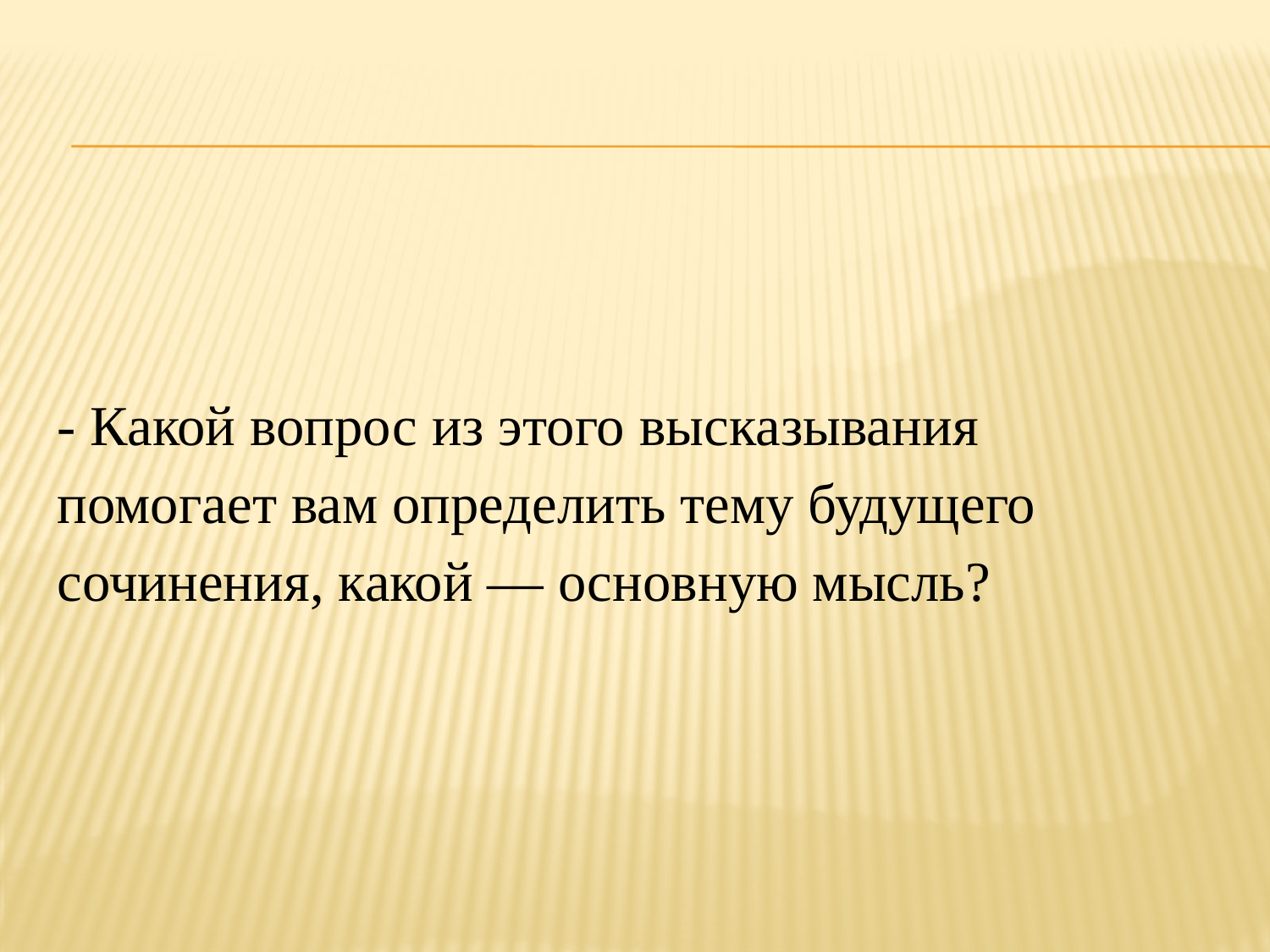

- Какой вопрос из этого высказывания помогает вам определить тему будущего сочинения, какой — основную мысль?